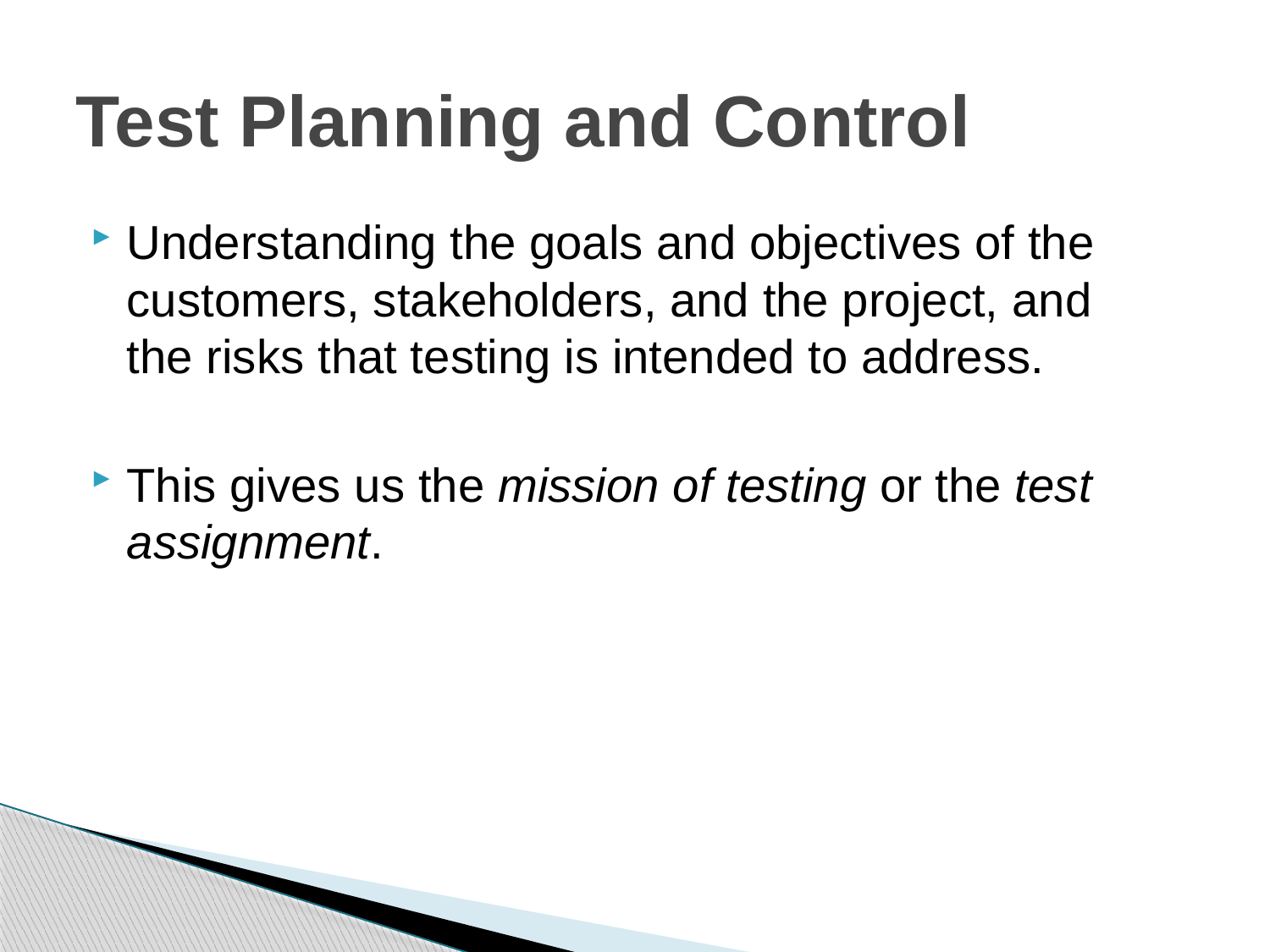

# Test Planning and Control
Understanding the goals and objectives of the customers, stakeholders, and the project, and the risks that testing is intended to address.

This gives us the mission of testing or the test assignment.